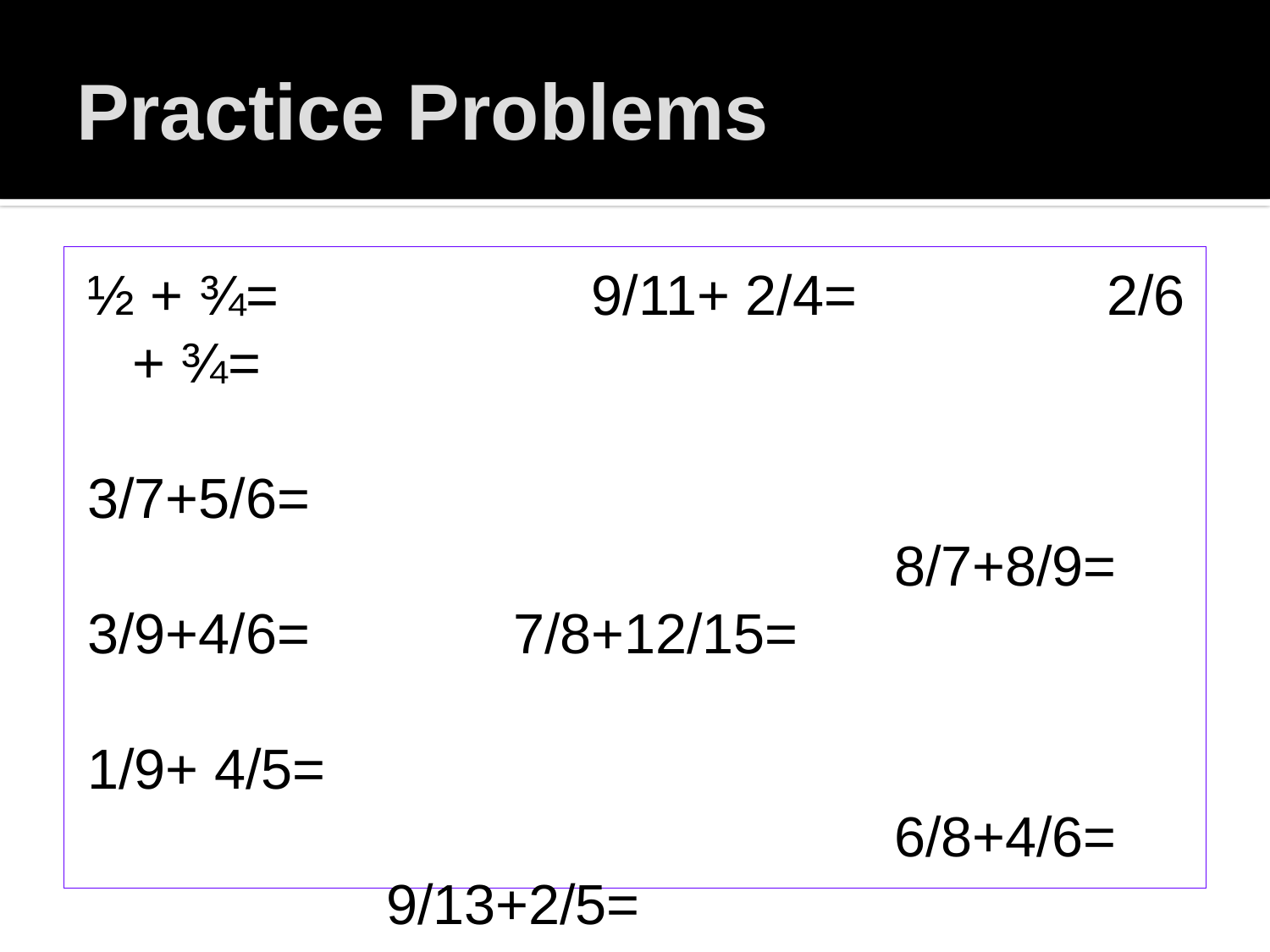

# Practice Problems
½ + ¾=                    9/11+ 2/4=                2/6 + ¾=

3/7+5/6=
  							8/7+8/9=
3/9+4/6=		7/8+12/15=

1/9+ 4/5=													6/8+4/6=
			9/13+2/5=